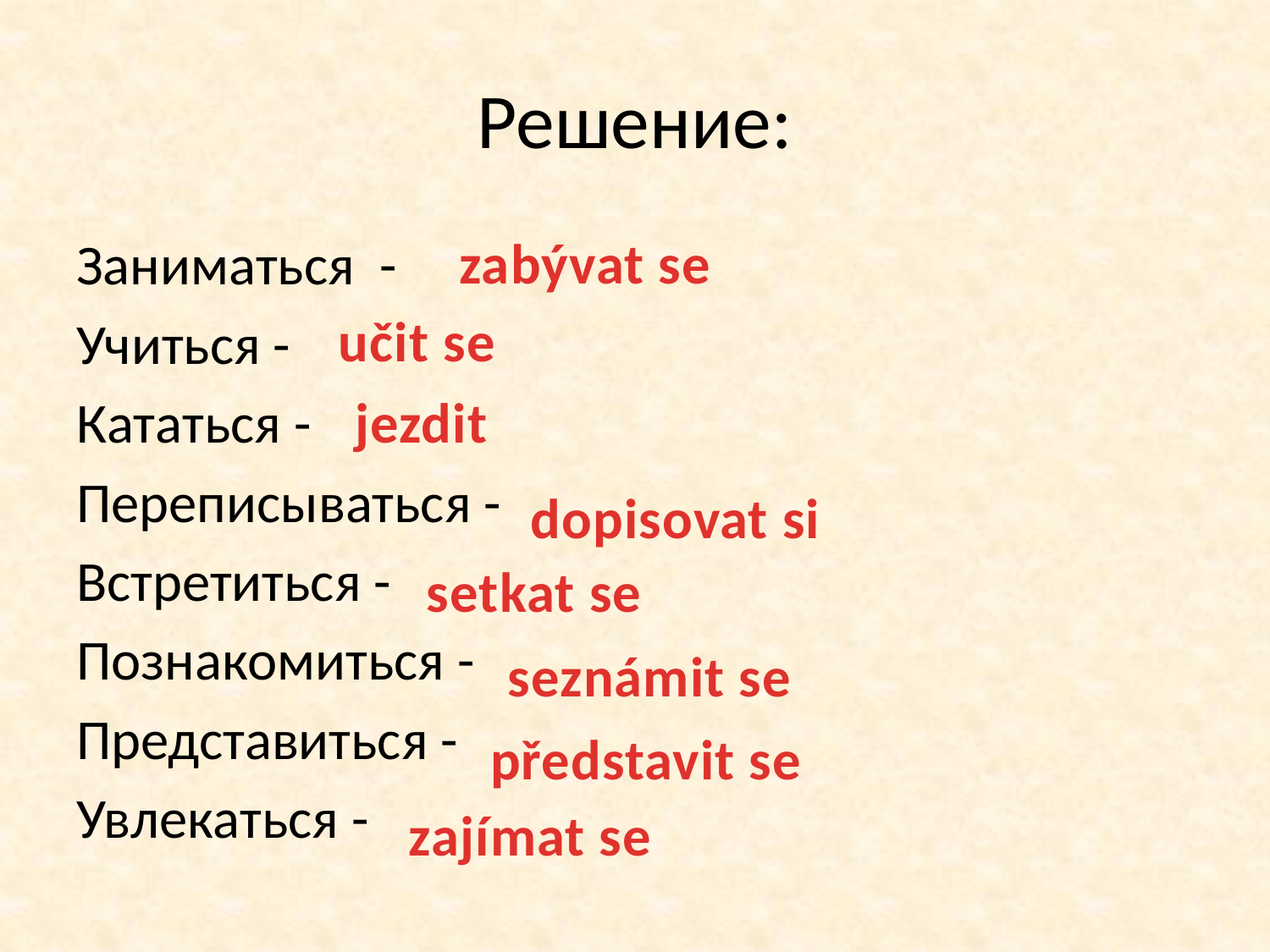

# Решение:
zabývat se
Заниматься  -
Учиться -
Кататься -
Переписываться -
Встретиться -
Познакомиться -
Представиться -
Увлекаться -

učit se
jezdit
dopisovat si
setkat se
seznámit se
představit se
zajímat se